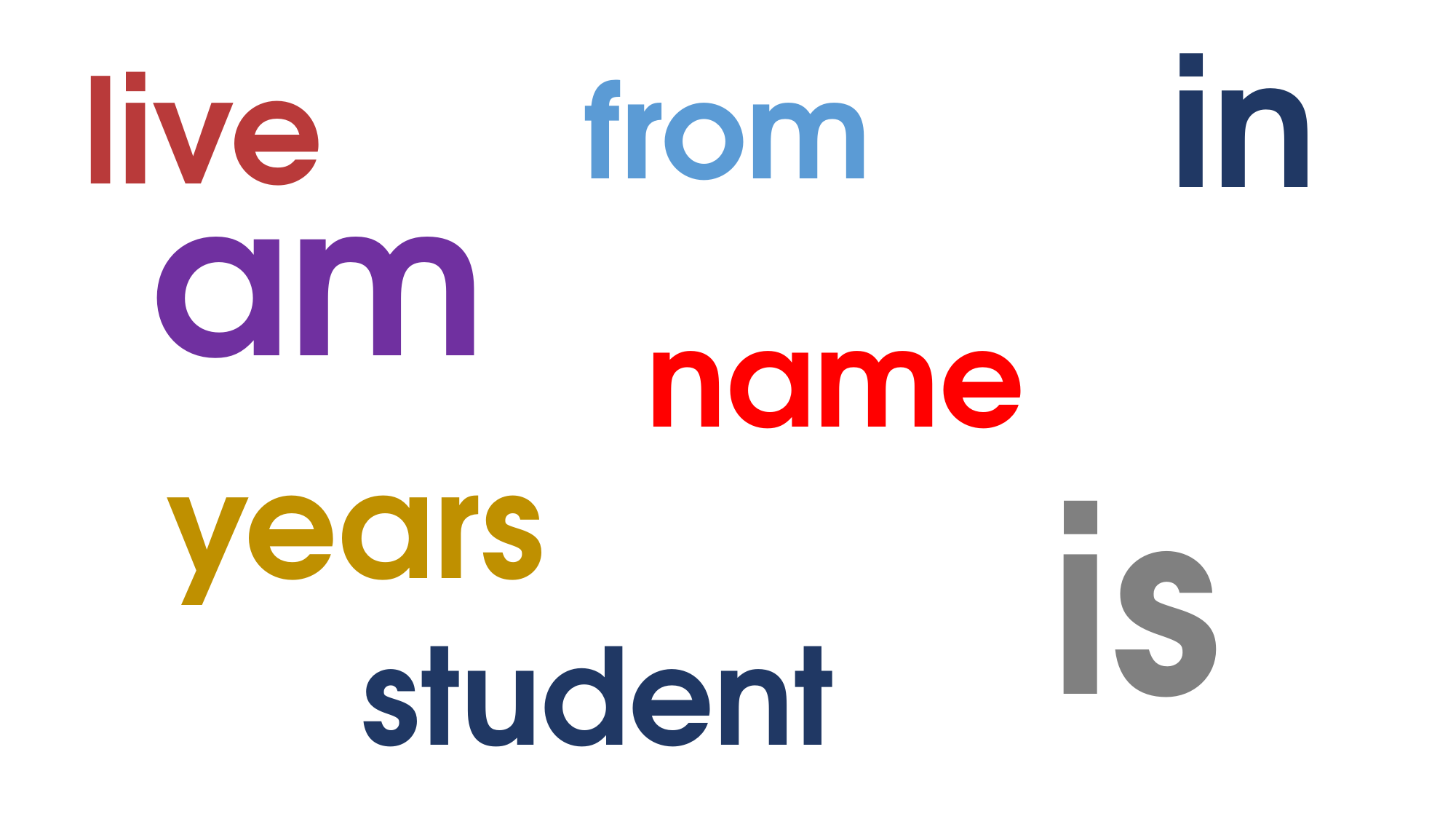

in
live
from
am
name
years
is
student